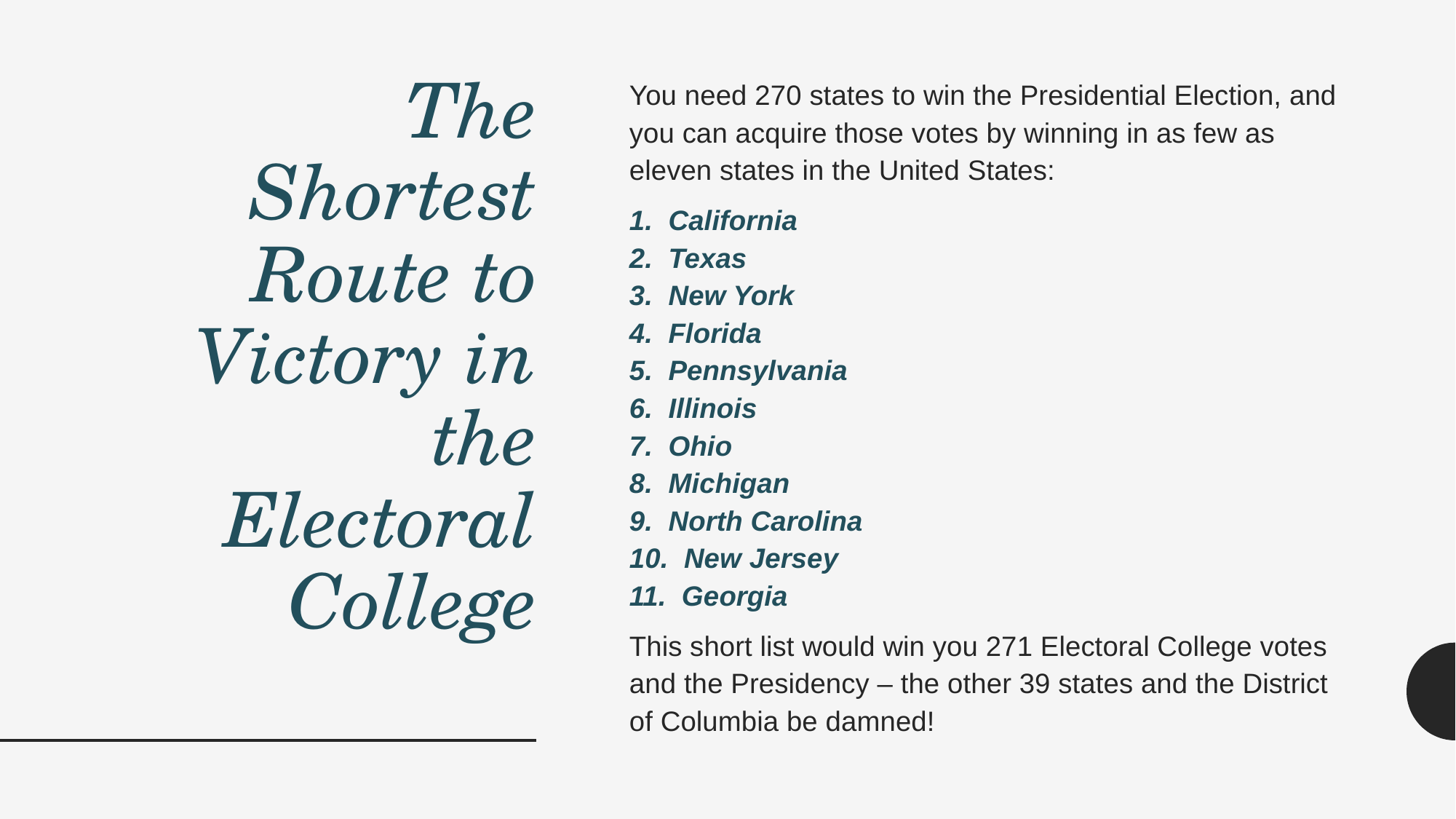

# The Shortest Route to Victory in the Electoral College
You need 270 states to win the Presidential Election, and you can acquire those votes by winning in as few as eleven states in the United States:
1.  California
2.  Texas
3.  New York
4.  Florida
5.  Pennsylvania
6.  Illinois
7.  Ohio
8.  Michigan
9.  North Carolina
10.  New Jersey
11.  Georgia
This short list would win you 271 Electoral College votes and the Presidency – the other 39 states and the District of Columbia be damned!